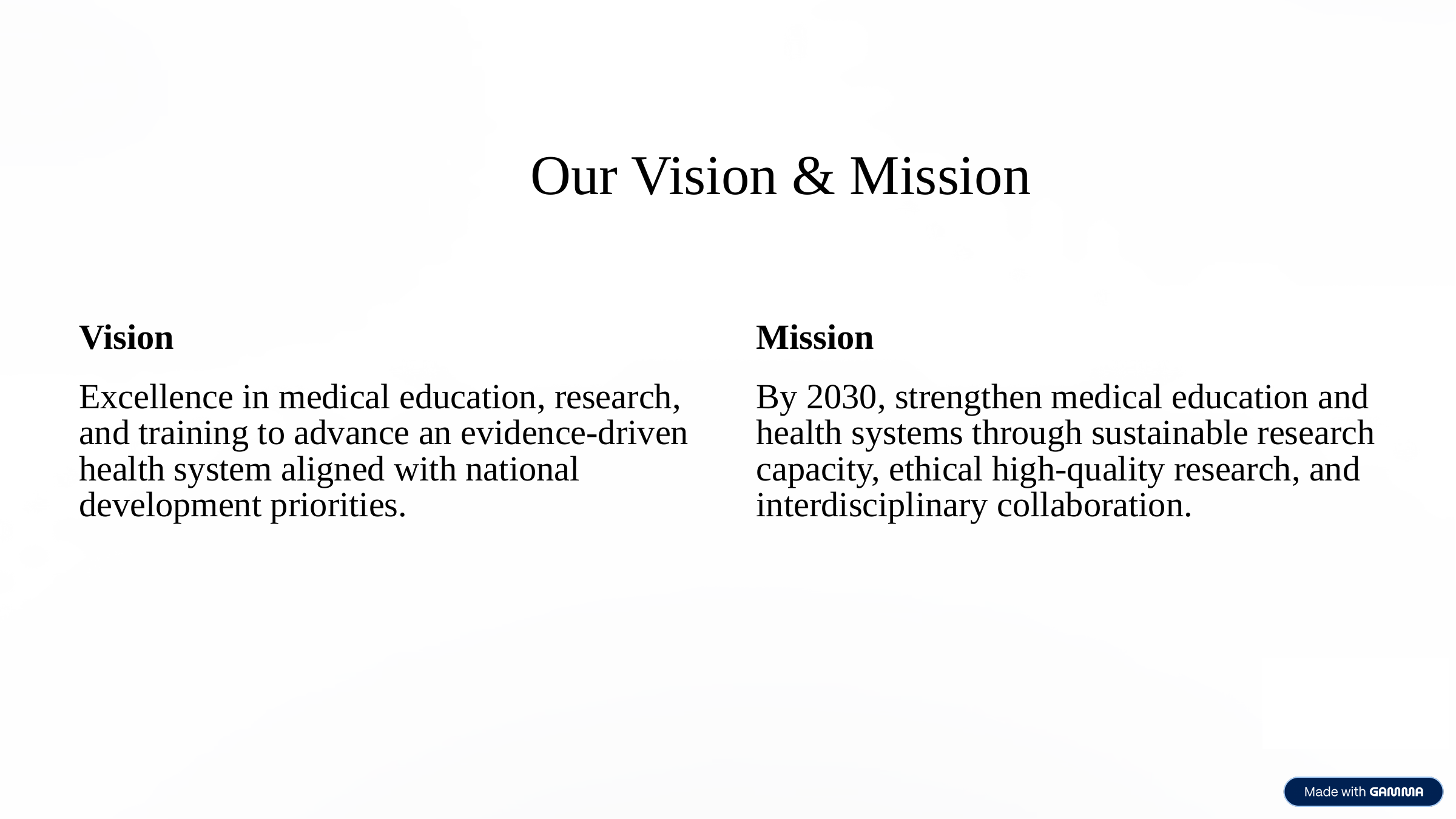

Our Vision & Mission
Vision
Mission
Excellence in medical education, research, and training to advance an evidence-driven health system aligned with national development priorities.
By 2030, strengthen medical education and health systems through sustainable research capacity, ethical high-quality research, and interdisciplinary collaboration.